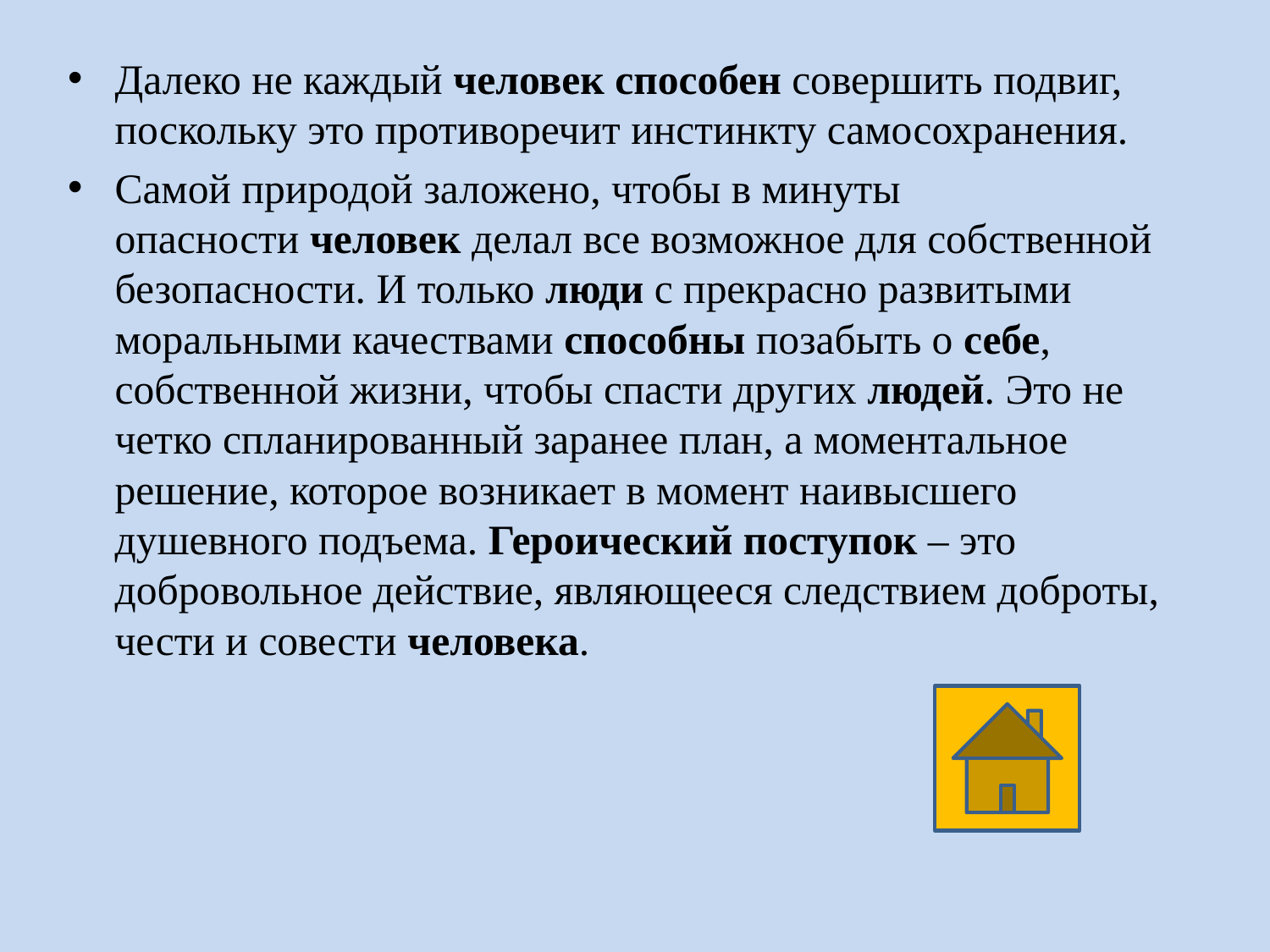

Далеко не каждый человек способен совершить подвиг, поскольку это противоречит инстинкту самосохранения.
Самой природой заложено, чтобы в минуты опасности человек делал все возможное для собственной безопасности. И только люди с прекрасно развитыми моральными качествами способны позабыть о себе, собственной жизни, чтобы спасти других людей. Это не четко спланированный заранее план, а моментальное решение, которое возникает в момент наивысшего душевного подъема. Героический поступок – это добровольное действие, являющееся следствием доброты, чести и совести человека.